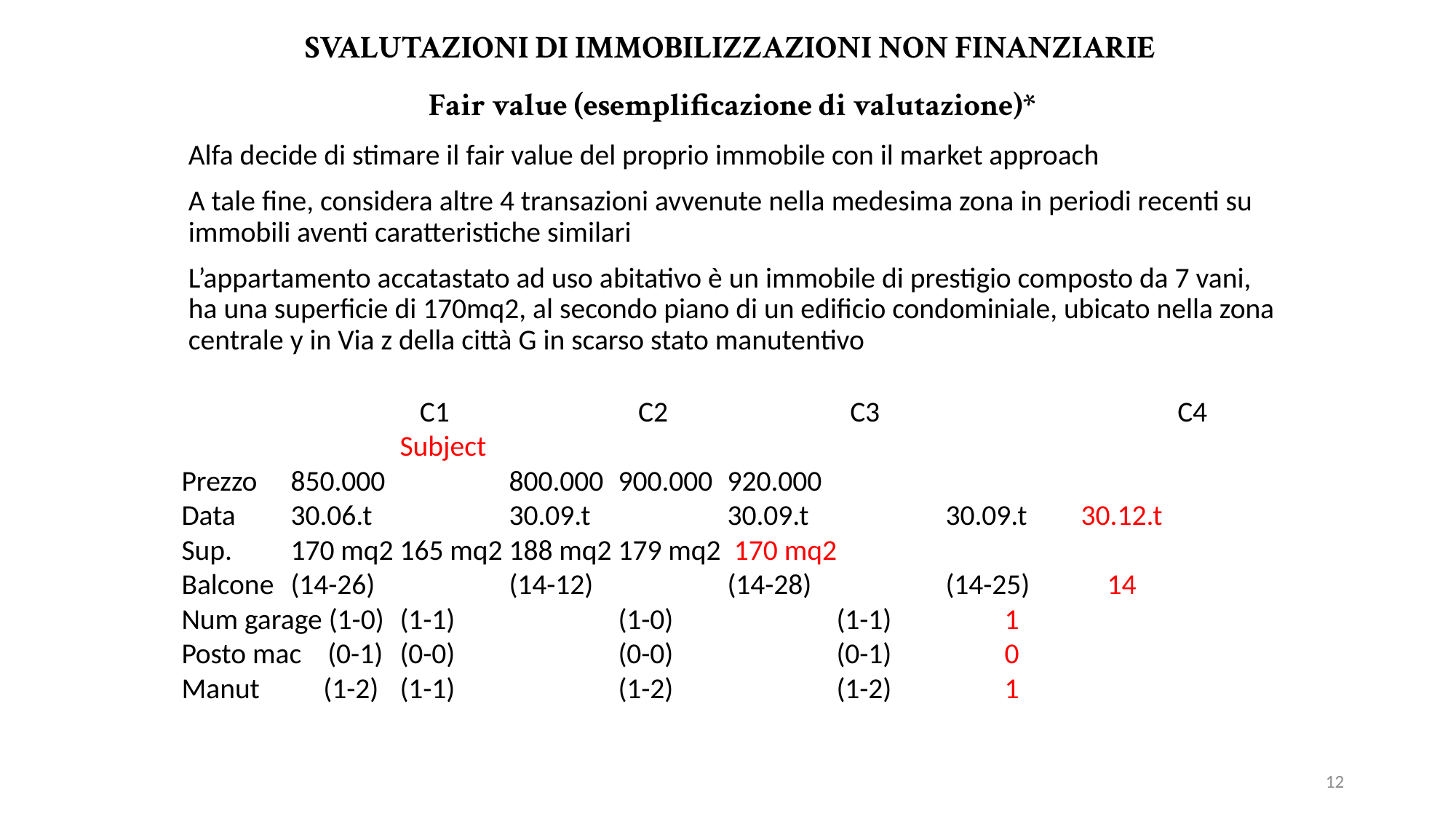

SVALUTAZIONI DI IMMOBILIZZAZIONI NON FINANZIARIE
Fair value (esemplificazione di valutazione)*

	Alfa decide di stimare il fair value del proprio immobile con il market approach
	A tale fine, considera altre 4 transazioni avvenute nella medesima zona in periodi recenti su immobili aventi caratteristiche similari
	L’appartamento accatastato ad uso abitativo è un immobile di prestigio composto da 7 vani, ha una superficie di 170mq2, al secondo piano di un edificio condominiale, ubicato nella zona centrale y in Via z della città G in scarso stato manutentivo

		   C1		   C2		  C3			  C4			Subject
Prezzo	850.000		800.000 	900.000 	920.000
Data	30.06.t		30.09.t		30.09.t		30.09.t	    30.12.t
Sup. 	170 mq2	165 mq2	188 mq2	179 mq2  170 mq2
Balcone	(14-26)		(14-12)		(14-28)		(14-25)	        14
Num garage (1-0)	(1-1)		(1-0)		(1-1)	         1
Posto mac    (0-1)	(0-0)		(0-0)		(0-1)	         0
Manut	     (1-2)	(1-1)		(1-2)		(1-2)	         1
12